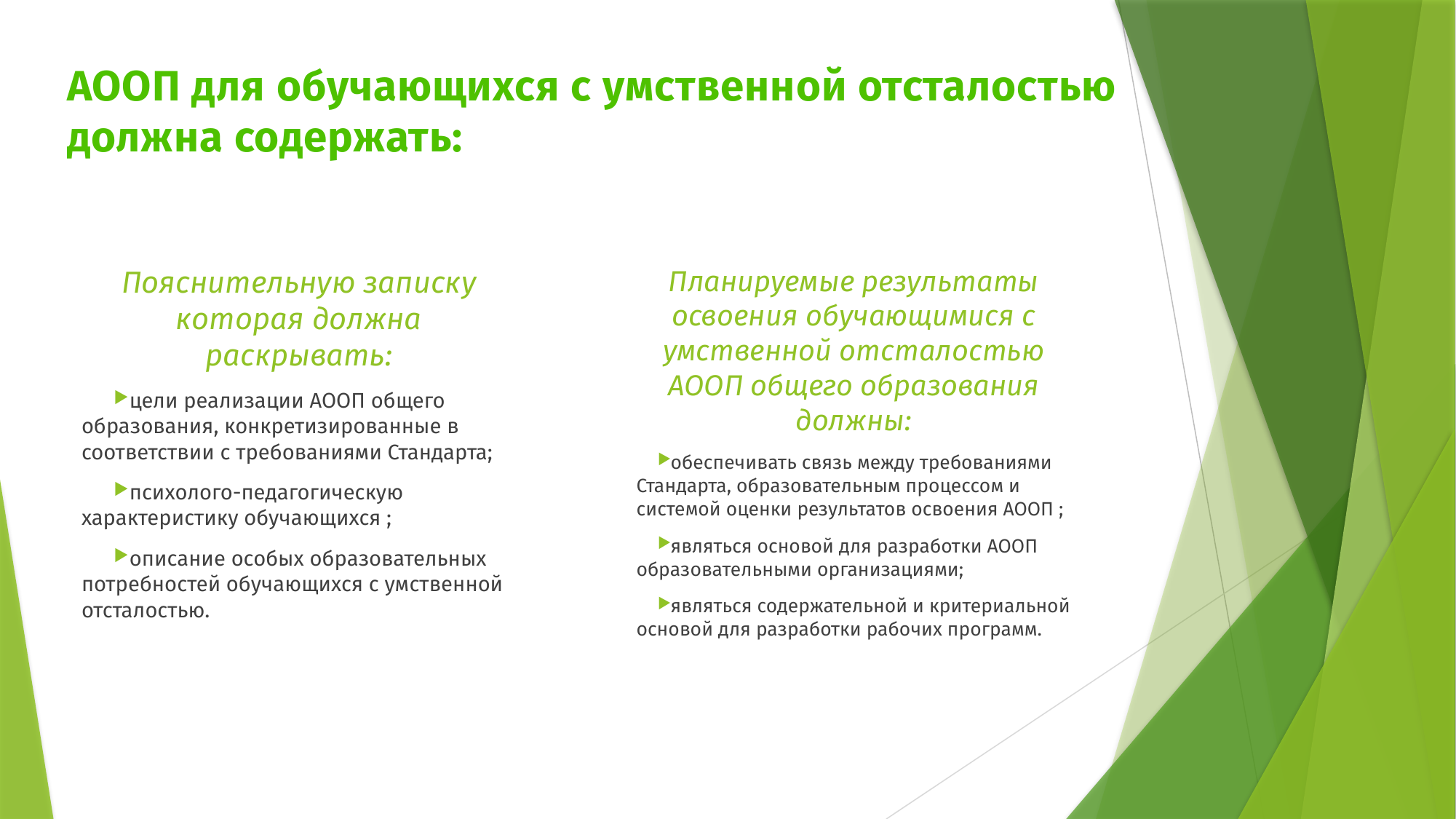

АООП для обучающихся с умственной отсталостью должна содержать:
Пояснительную записку которая должна раскрывать:
цели реализации АООП общего образования, конкретизированные в соответствии с требованиями Стандарта;
психолого-педагогическую характеристику обучающихся ;
описание особых образовательных потребностей обучающихся с умственной отсталостью.
Планируемые результаты освоения обучающимися с умственной отсталостью АООП общего образования должны:
обеспечивать связь между требованиями Стандарта, образовательным процессом и системой оценки результатов освоения АООП ;
являться основой для разработки АООП  образовательными организациями;
являться содержательной и критериальной основой для разработки рабочих программ.